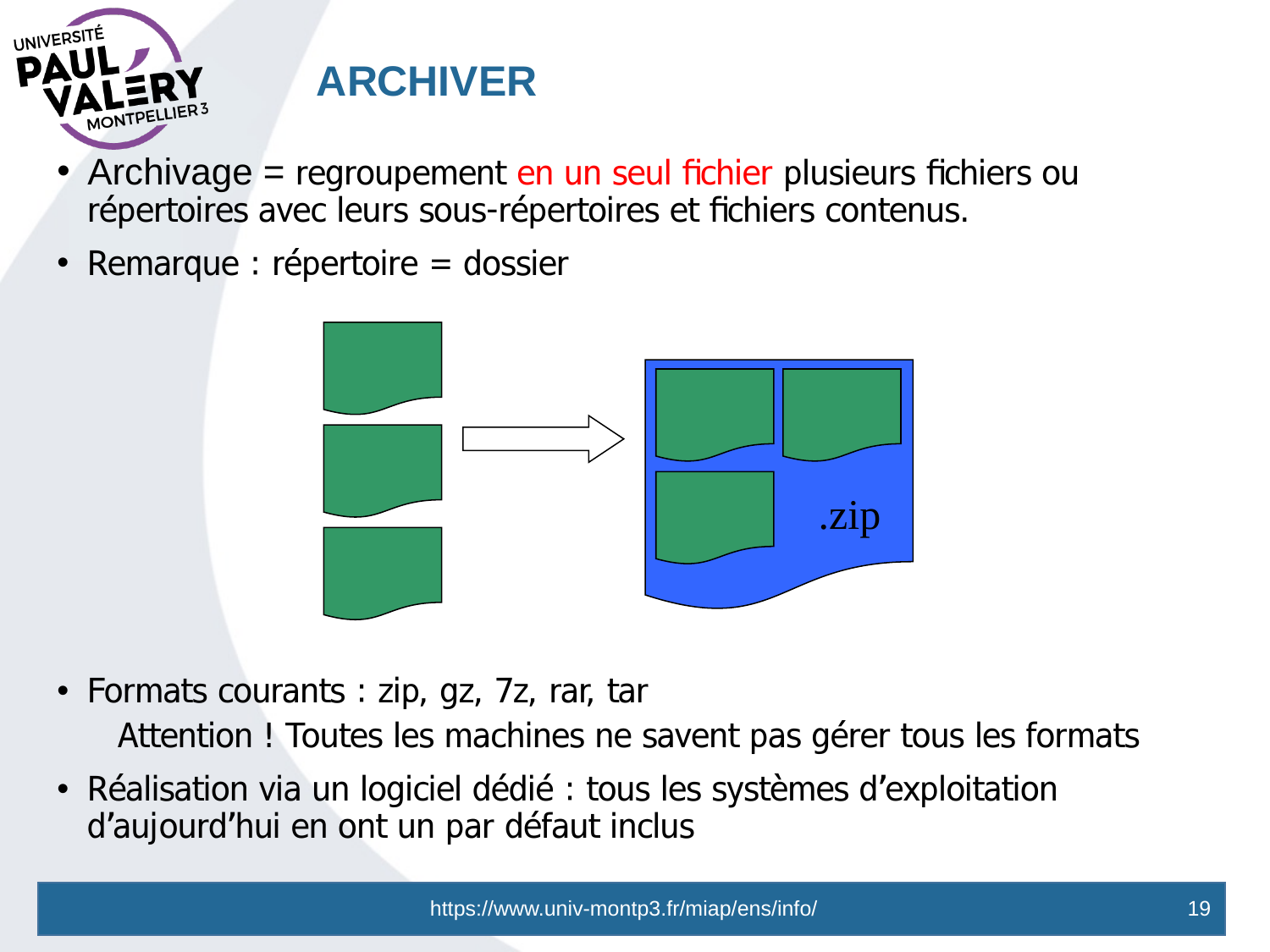

# Archiver
Archivage = regroupement en un seul fichier plusieurs fichiers ou répertoires avec leurs sous-répertoires et fichiers contenus.
Remarque : répertoire = dossier

Formats courants : zip, gz, 7z, rar, tar
Attention ! Toutes les machines ne savent pas gérer tous les formats
Réalisation via un logiciel dédié : tous les systèmes d’exploitation d’aujourd’hui en ont un par défaut inclus

.zip

https://www.univ-montp3.fr/miap/ens/info/
19